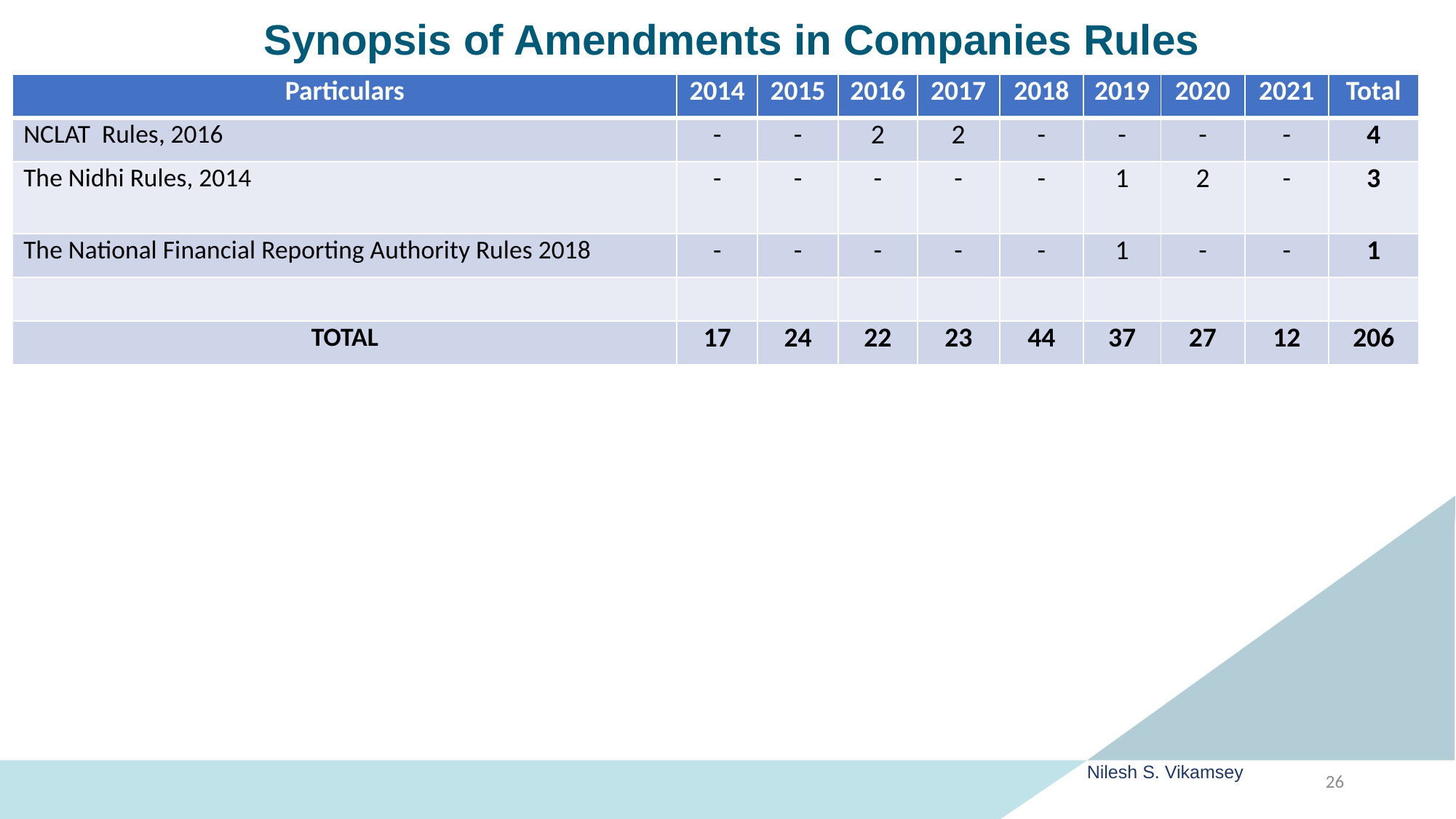

Synopsis of Amendments in Companies Rules
| Particulars | 2014 | 2015 | 2016 | 2017 | 2018 | 2019 | 2020 | 2021 | Total |
| --- | --- | --- | --- | --- | --- | --- | --- | --- | --- |
| NCLAT Rules, 2016 | - | - | 2 | 2 | - | - | - | - | 4 |
| The Nidhi Rules, 2014 | - | - | - | - | - | 1 | 2 | - | 3 |
| The National Financial Reporting Authority Rules 2018 | - | - | - | - | - | 1 | - | - | 1 |
|  |  |  |  |  |  |  |  |  |  |
| TOTAL | 17 | 24 | 22 | 23 | 44 | 37 | 27 | 12 | 206 |

Nilesh S. Vikamsey
26